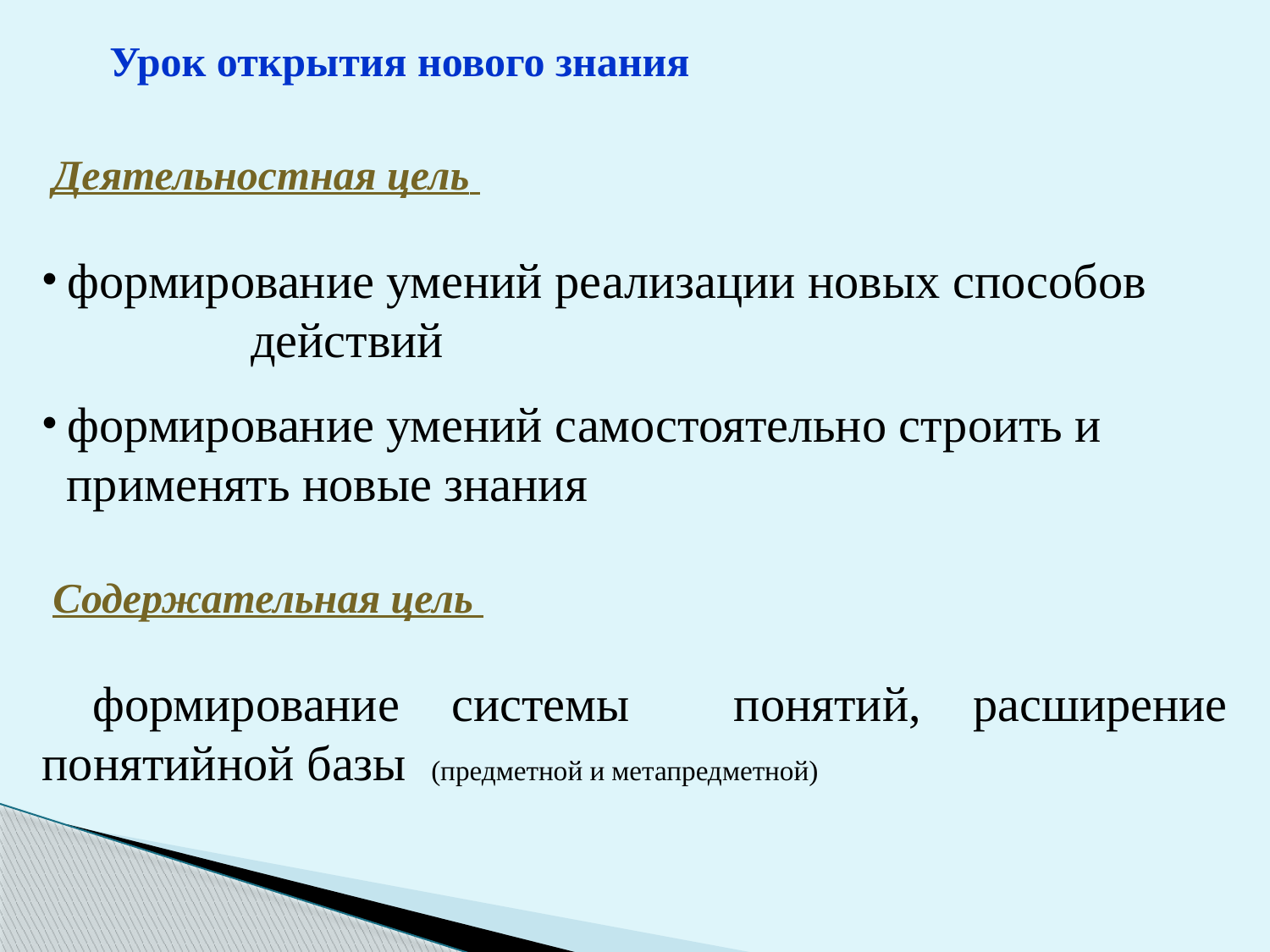

# Урок открытия нового знания

 Деятельностная цель

 формирование умений реализации новых способов                        действий

 формирование умений самостоятельно строить и             применять новые знания

 Содержательная цель

 формирование системы  понятий, расширение понятийной базы  (предметной и метапредметной)